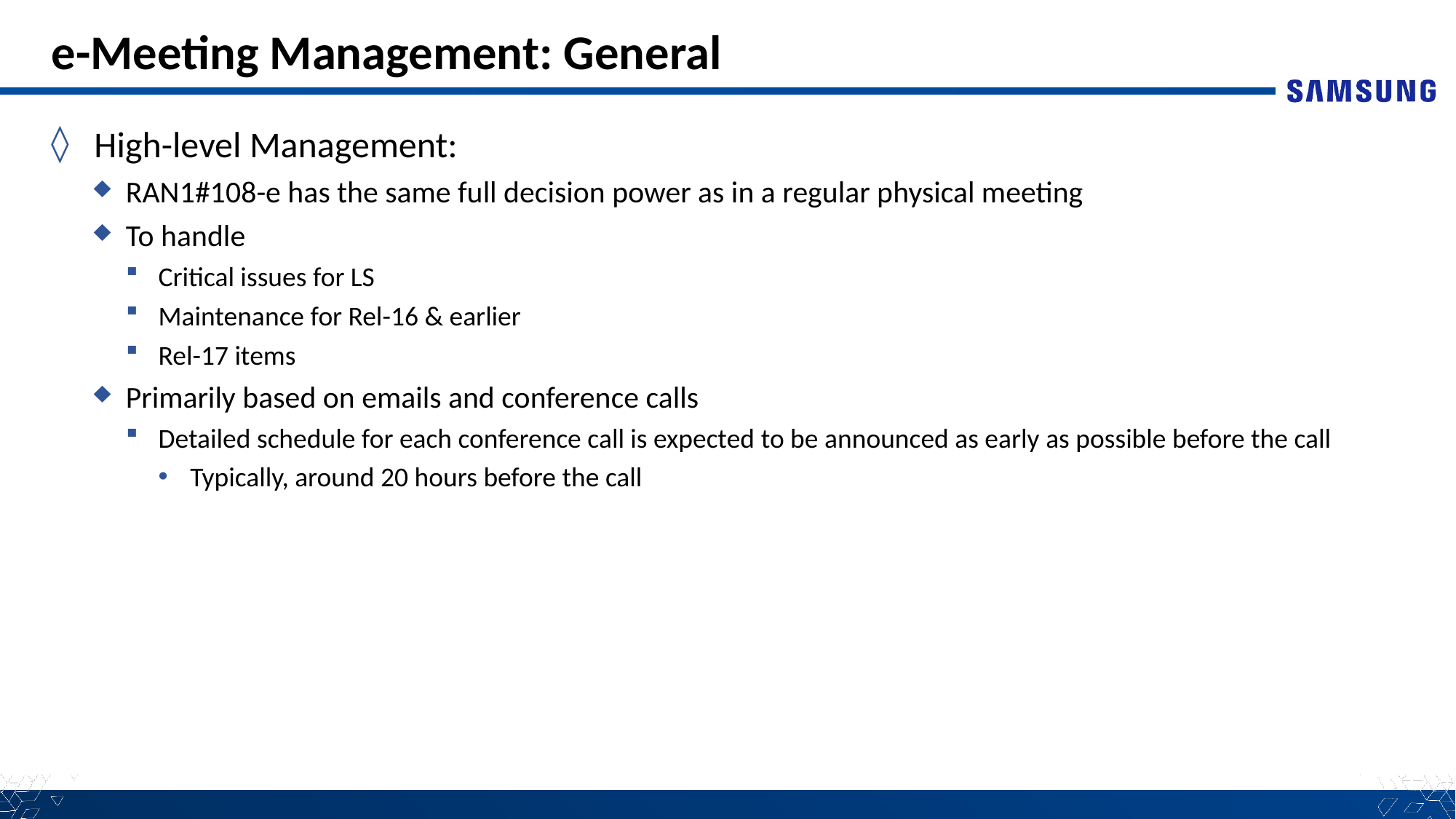

# e-Meeting Management: General
High-level Management:
RAN1#108-e has the same full decision power as in a regular physical meeting
To handle
Critical issues for LS
Maintenance for Rel-16 & earlier
Rel-17 items
Primarily based on emails and conference calls
Detailed schedule for each conference call is expected to be announced as early as possible before the call
Typically, around 20 hours before the call